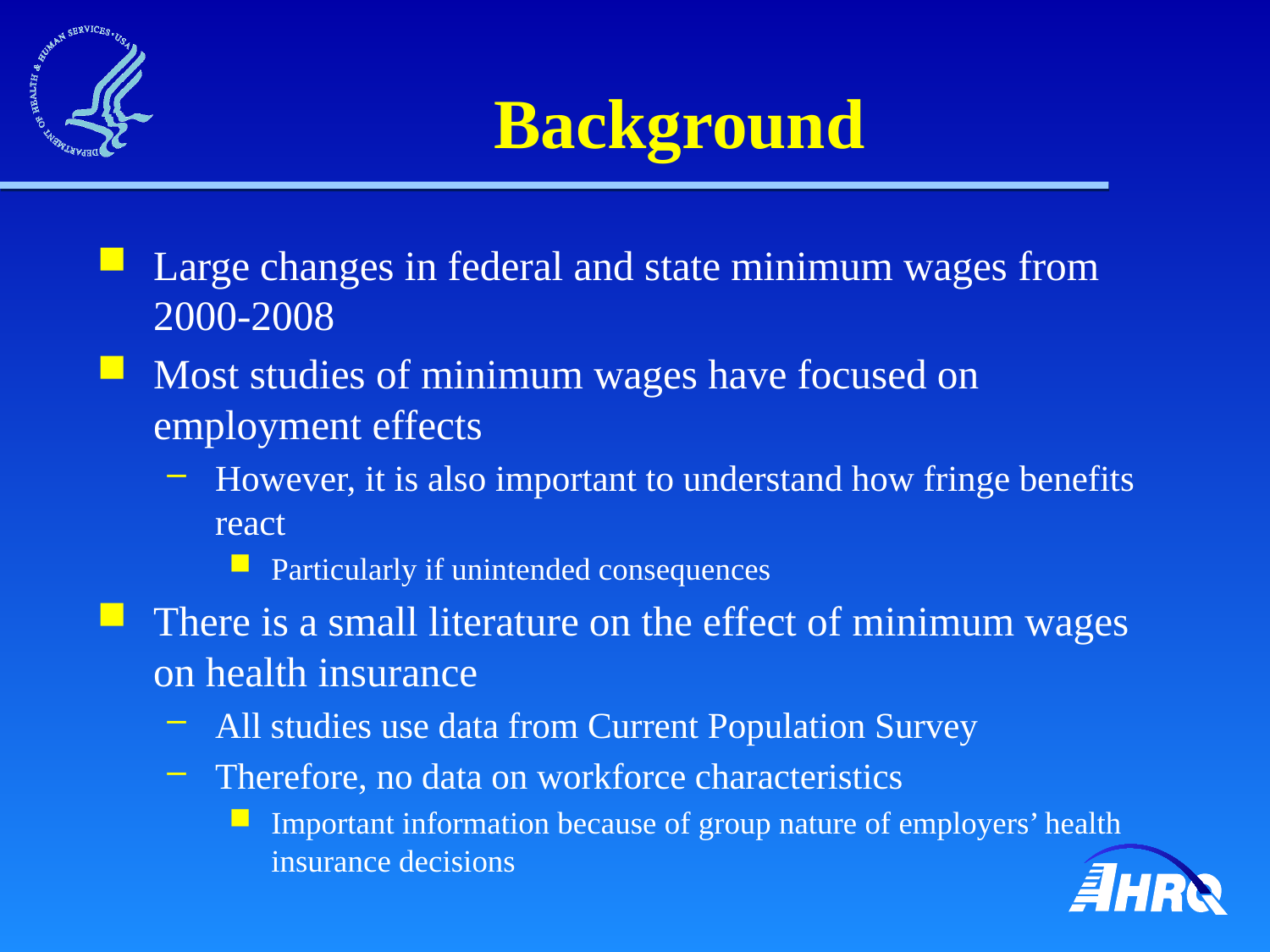

# Background
Large changes in federal and state minimum wages from 2000-2008
Most studies of minimum wages have focused on employment effects
However, it is also important to understand how fringe benefits react
Particularly if unintended consequences
There is a small literature on the effect of minimum wages on health insurance
All studies use data from Current Population Survey
Therefore, no data on workforce characteristics
Important information because of group nature of employers’ health insurance decisions